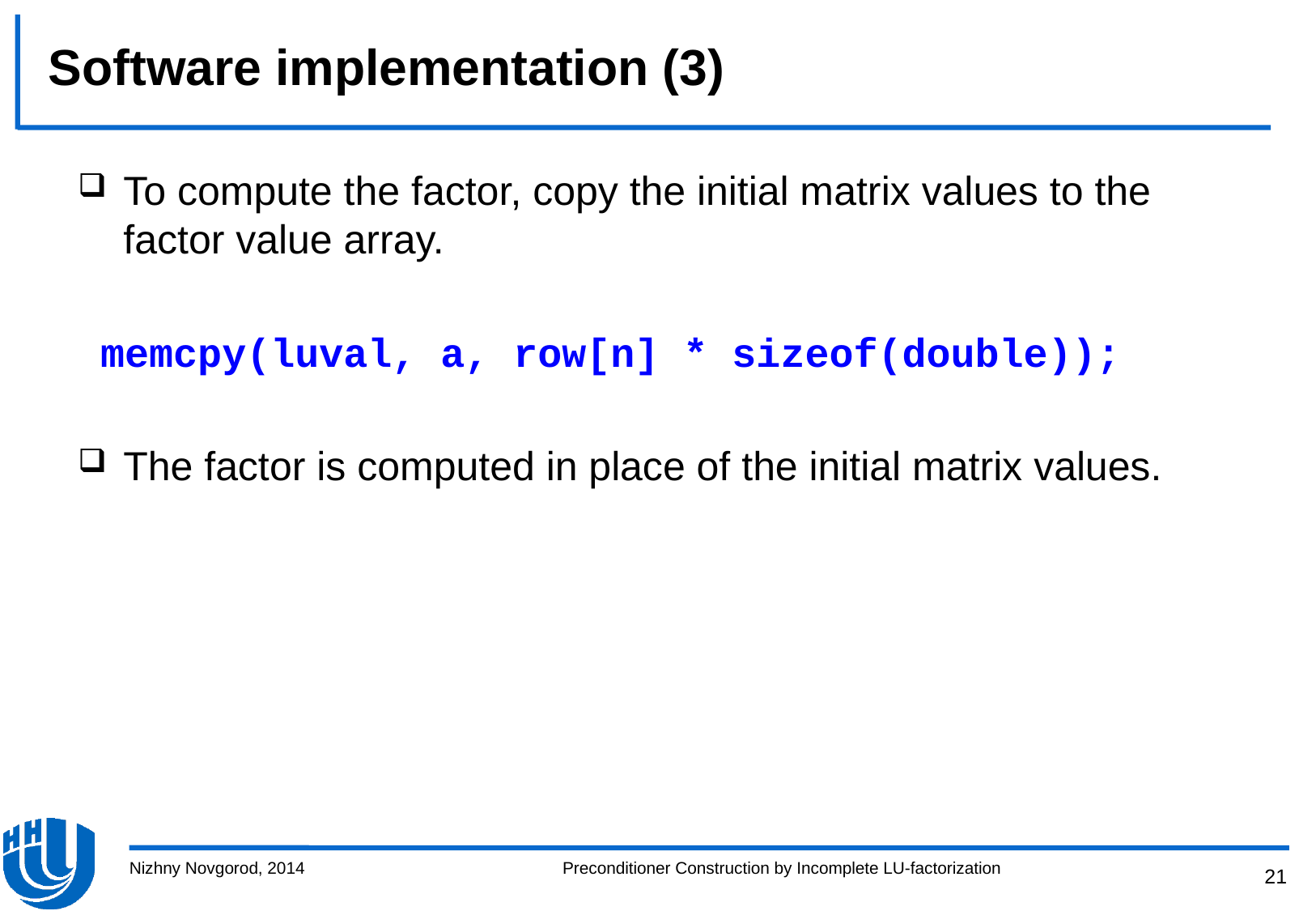

# Software implementation (3)
To compute the factor, copy the initial matrix values to the factor value array.

  memcpy(luval, a, row[n] * sizeof(double));

The factor is computed in place of the initial matrix values.
Nizhny Novgorod, 2014
Preconditioner Construction by Incomplete LU-factorization